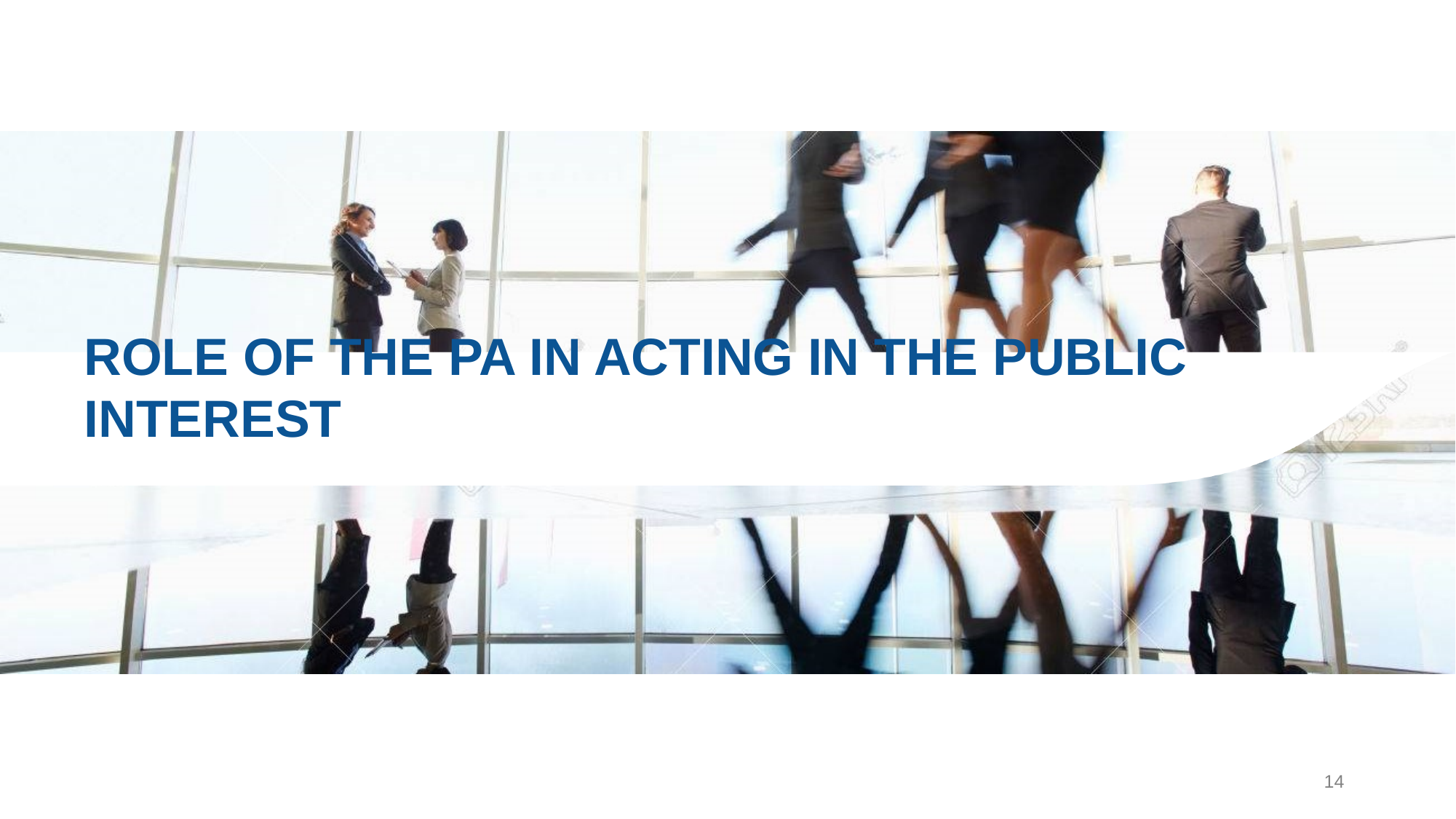

# ROLE OF THE PA IN ACTING IN THE PUBLIC INTEREST
14